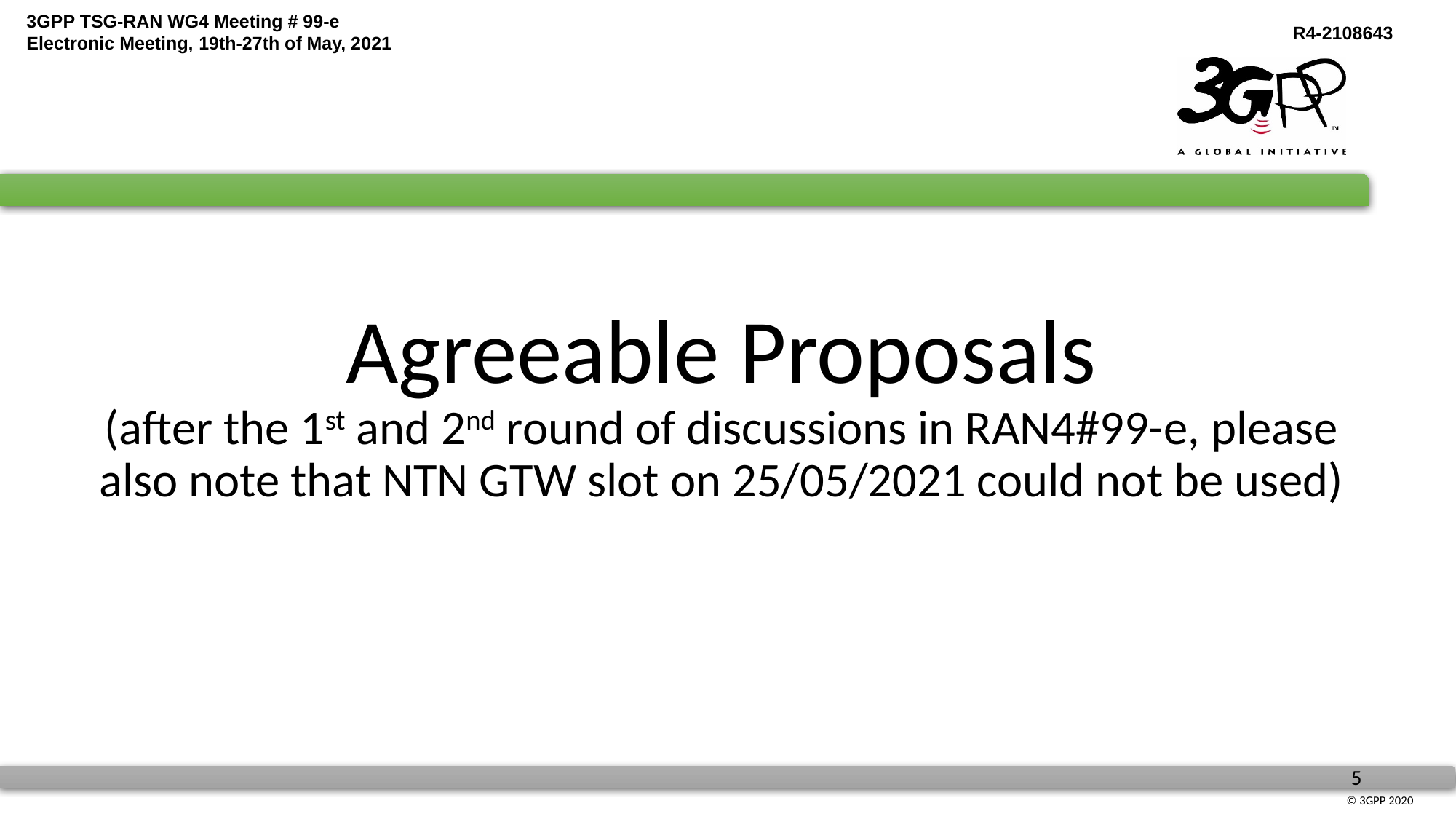

Agreeable Proposals
(after the 1st and 2nd round of discussions in RAN4#99-e, please also note that NTN GTW slot on 25/05/2021 could not be used)